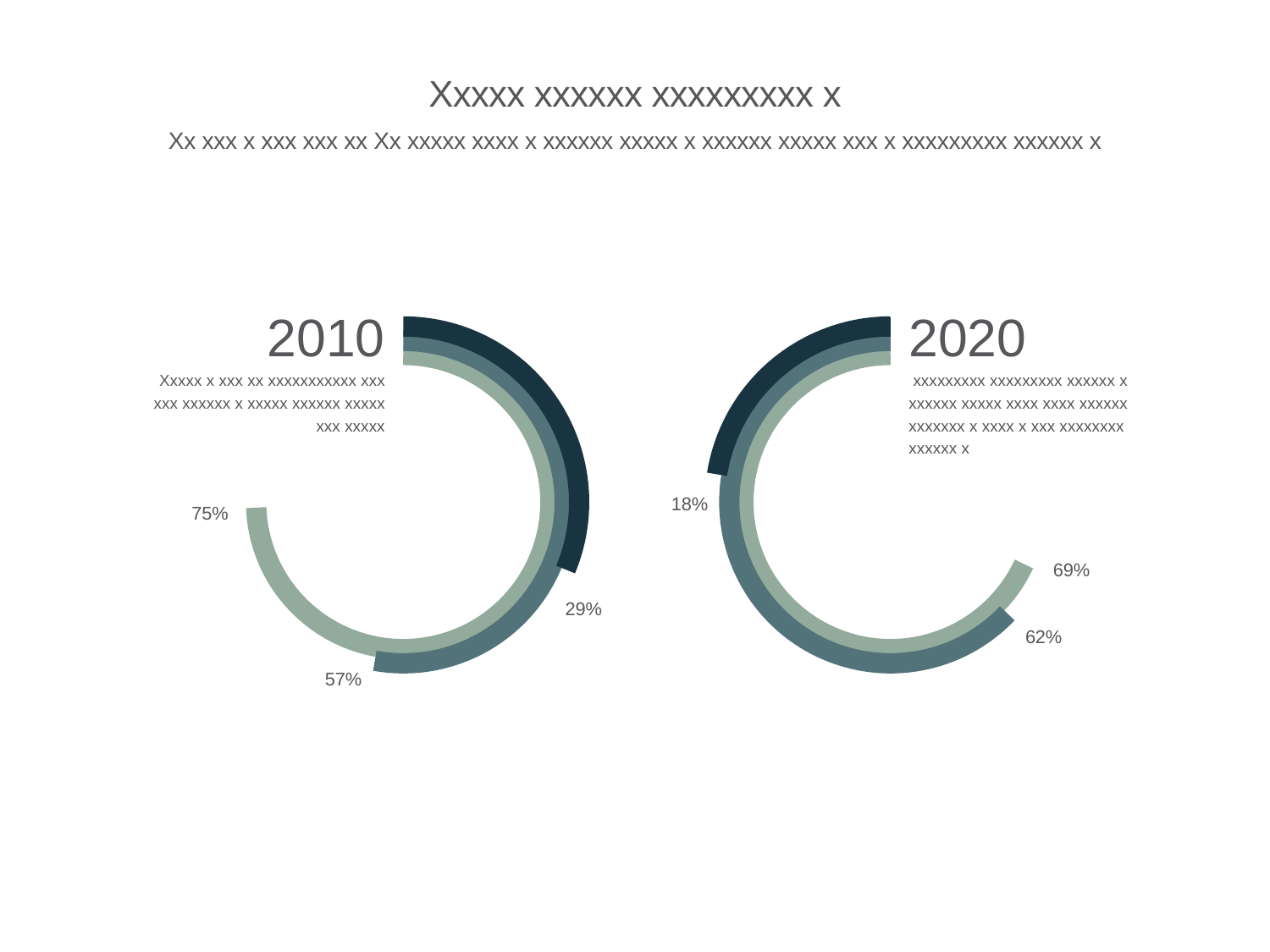

# Xxxxx xxxxxx xxxxxxxxx x
Xx xxx x xxx xxx xx Xx xxxxx xxxx x xxxxxx xxxxx x xxxxxx xxxxx xxx x xxxxxxxxx xxxxxx x

2010
Xxxxx x xxx xx xxxxxxxxxxx xxx xxx xxxxxx x xxxxx xxxxxx xxxxx xxx xxxxx
2020
 xxxxxxxxx xxxxxxxxx xxxxxx x xxxxxx xxxxx xxxx xxxx xxxxxx xxxxxxx x xxxx x xxx xxxxxxxx xxxxxx x

18%
75%
69%
29%
62%
57%